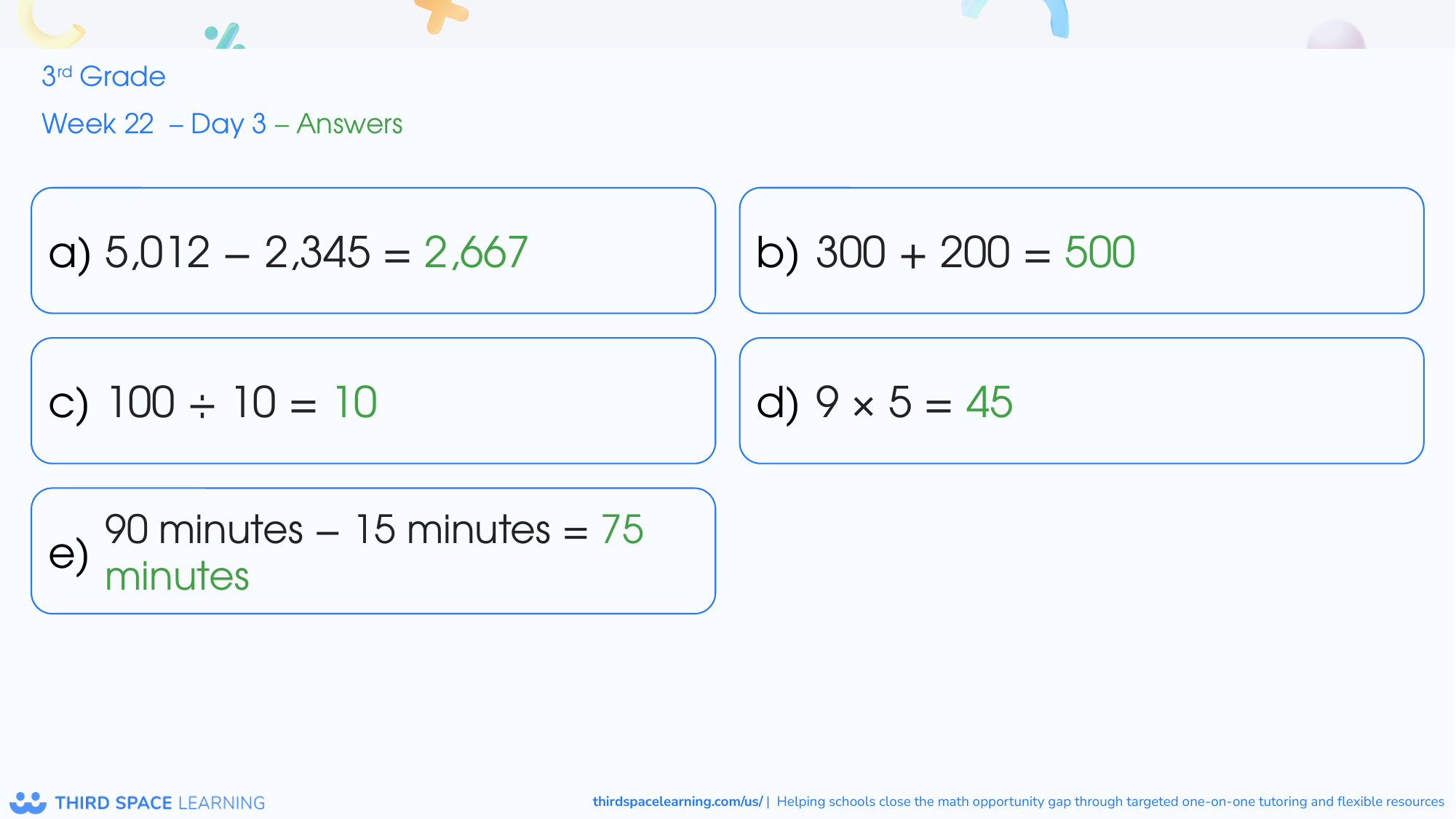

3rd Grade
Week 22  – Day 3 – Answers
5,012 − 2,345 = 2,667
300 + 200 = 500
100 ÷ 10 = 10
9 × 5 = 45
90 minutes − 15 minutes = 75 minutes